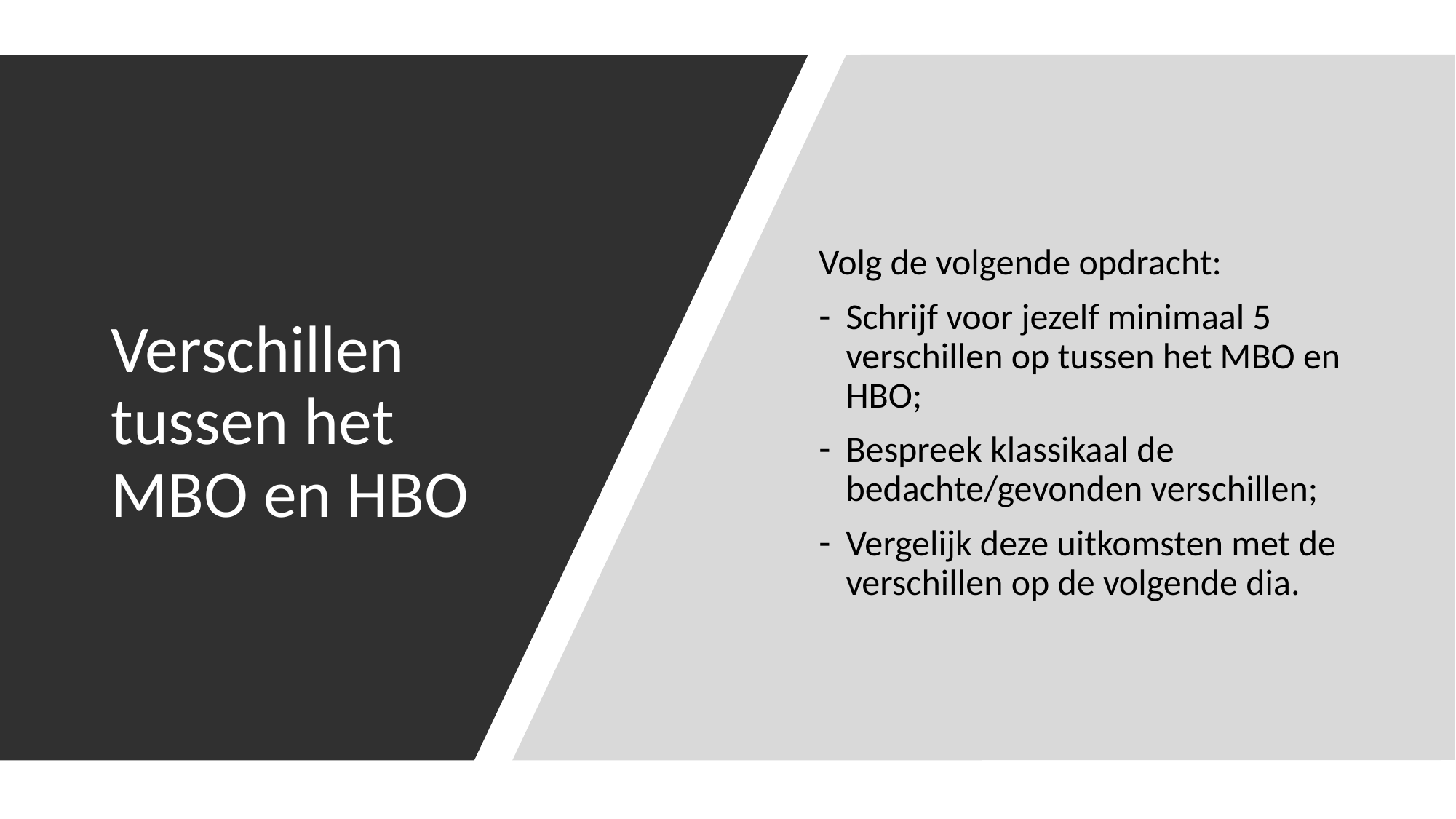

Volg de volgende opdracht:
Schrijf voor jezelf minimaal 5 verschillen op tussen het MBO en HBO;
Bespreek klassikaal de bedachte/gevonden verschillen;
Vergelijk deze uitkomsten met de verschillen op de volgende dia.
# Verschillen tussen het MBO en HBO